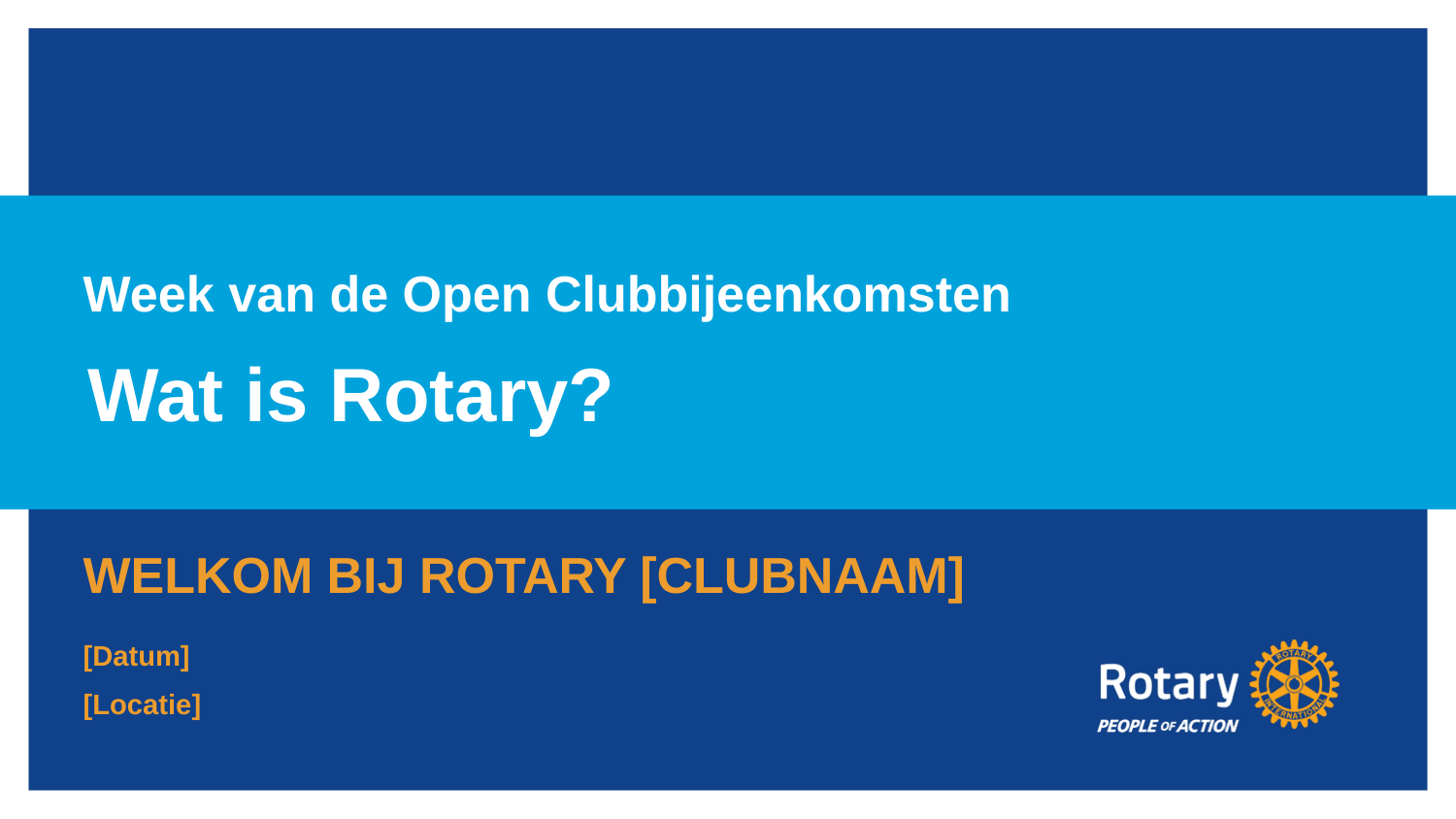

Week van de Open Clubbijeenkomsten
Wat is Rotary?
WELKOM BIJ ROTARY [CLUBNAAM]
[Datum]
[Locatie]